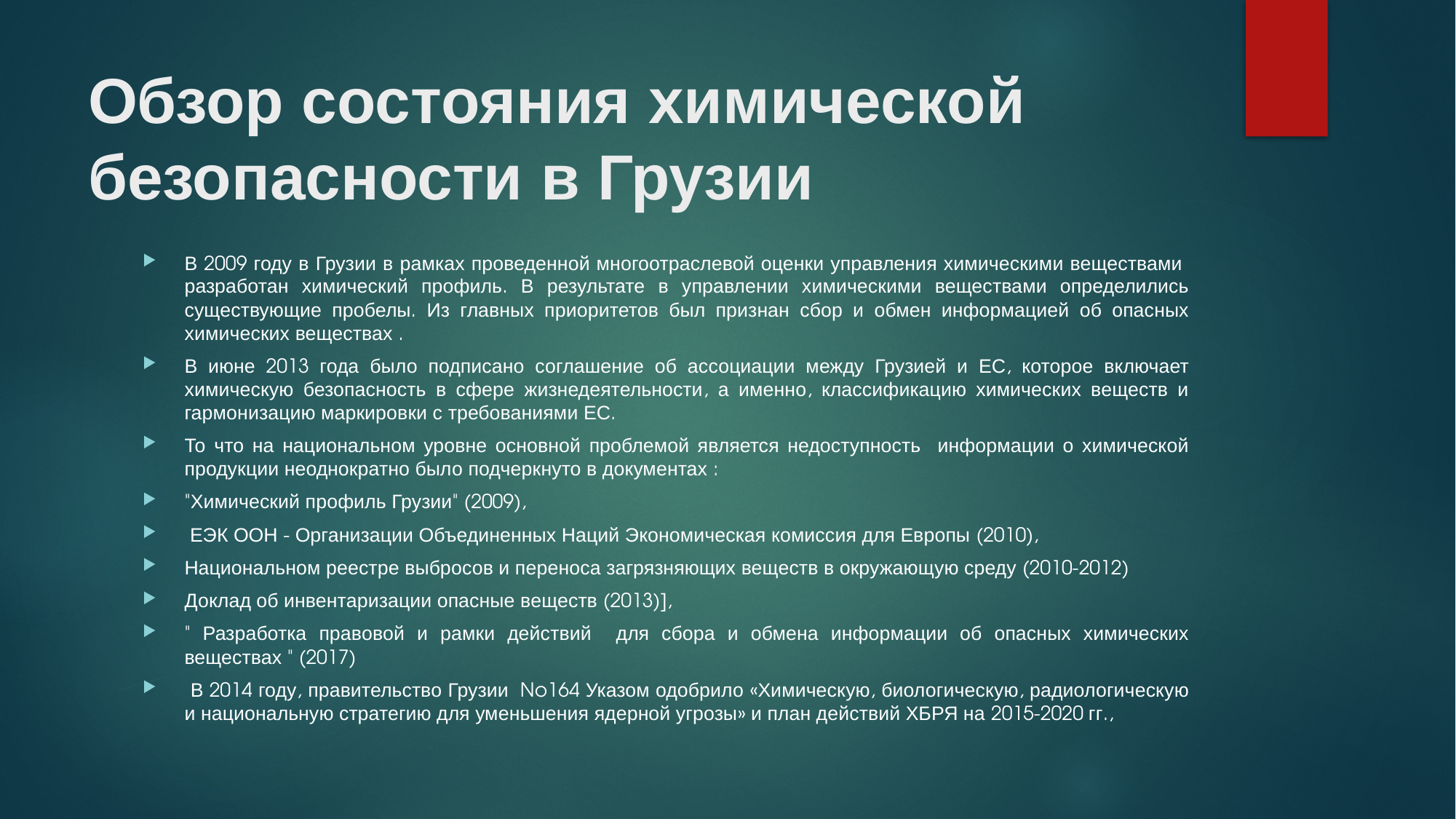

# Обзор состояния химической безопасности в Грузии
В 2009 году в Грузии в рамках проведенной многоотраслевой оценки управления химическими веществами  разработан химический профиль. В результате в управлении химическими веществами определились существующие пробелы. Из главных приоритетов был признан сбор и обмен информацией об опасных химических веществах .
В июне 2013 года было подписано соглашение об ассоциации между Грузией и ЕС, которое включает химическую безопасность в сфере жизнедеятельности, а именно, классификацию химических веществ и гармонизацию маркировки с требованиями ЕС.
То что на национальном уровне основной проблемой является недоступность  информации о химической продукции неоднократно было подчеркнуто в документах :
"Химический профиль Грузии" (2009),
 ЕЭК ООН - Организации Объединенных Наций Экономическая комиссия для Европы (2010),
Национальном реестре выбросов и переноса загрязняющих веществ в окружающую среду (2010-2012)
Доклад об инвентаризации опасные веществ (2013)],
" Разработка правовой и рамки действий  для сбора и обмена информации об опасных химических веществах " (2017)
 В 2014 году, правительство Грузии  No164 Указом одобрило «Химическую, биологическую, радиологическую и национальную стратегию для уменьшения ядерной угрозы» и план действий ХБРЯ на 2015-2020 гг.,